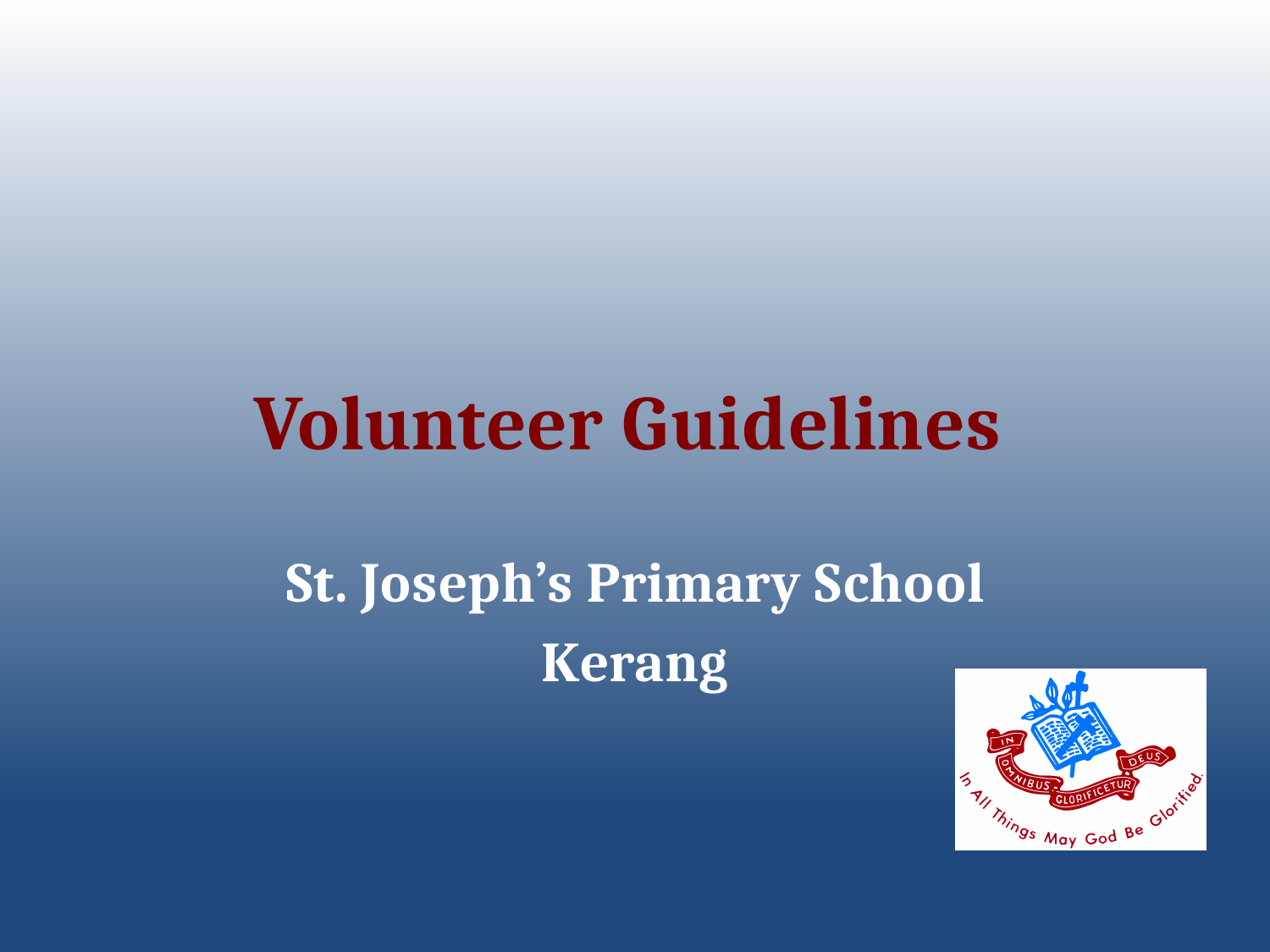

# Volunteer Guidelines
St. Joseph’s Primary School
Kerang